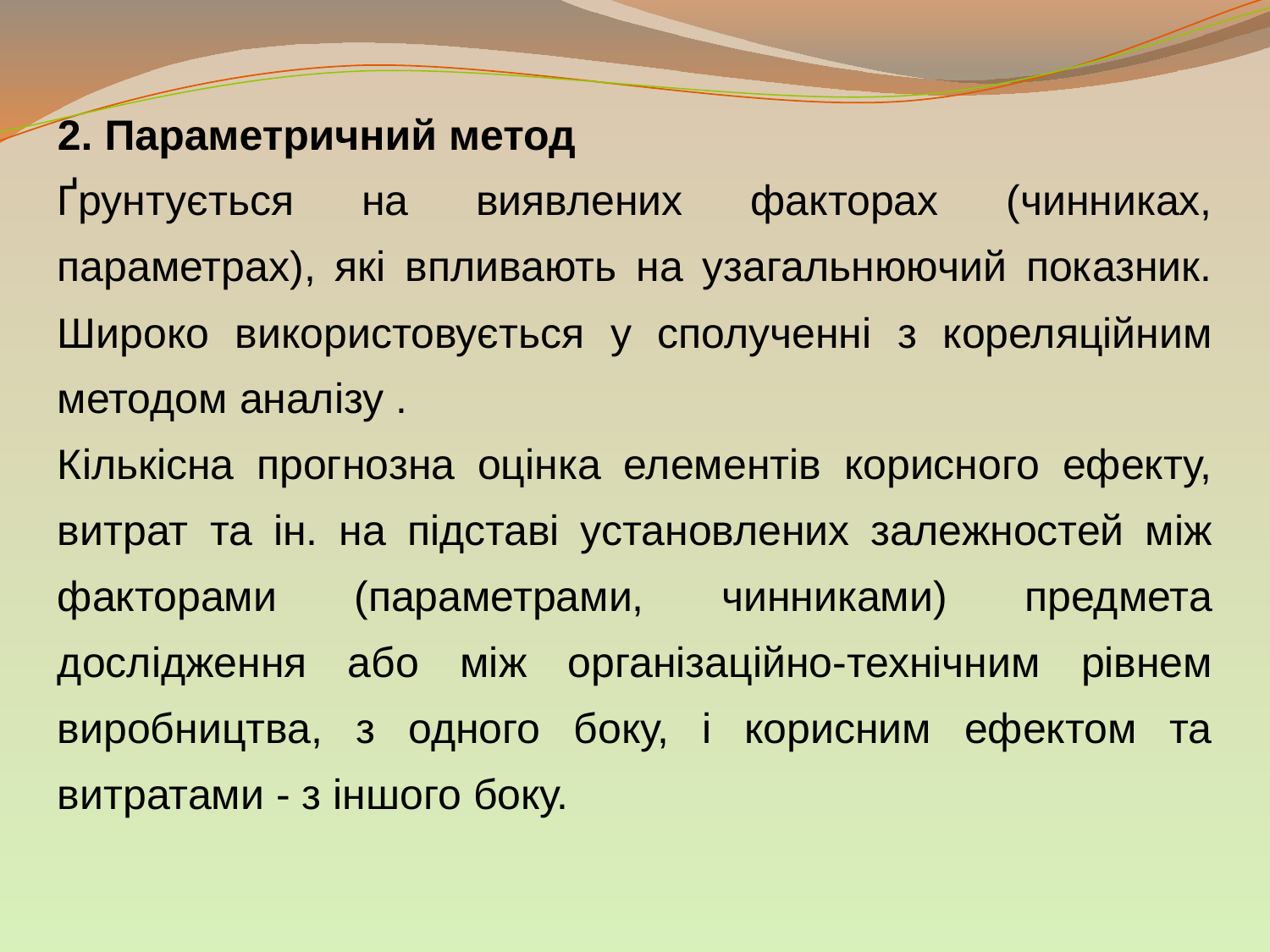

2. Параметричний метод
Ґрунтується на виявлених факторах (чинниках, параметрах), які впливають на узагальнюючий показник. Широко використовується у сполученні з кореляційним методом аналізу .
Кількісна прогнозна оцінка елементів корисного ефекту, витрат та ін. на підставі установлених залежностей між факторами (параметрами, чинниками) предмета дослідження або між організаційно-технічним рівнем виробництва, з одного боку, і корисним ефектом та витратами - з іншого боку.